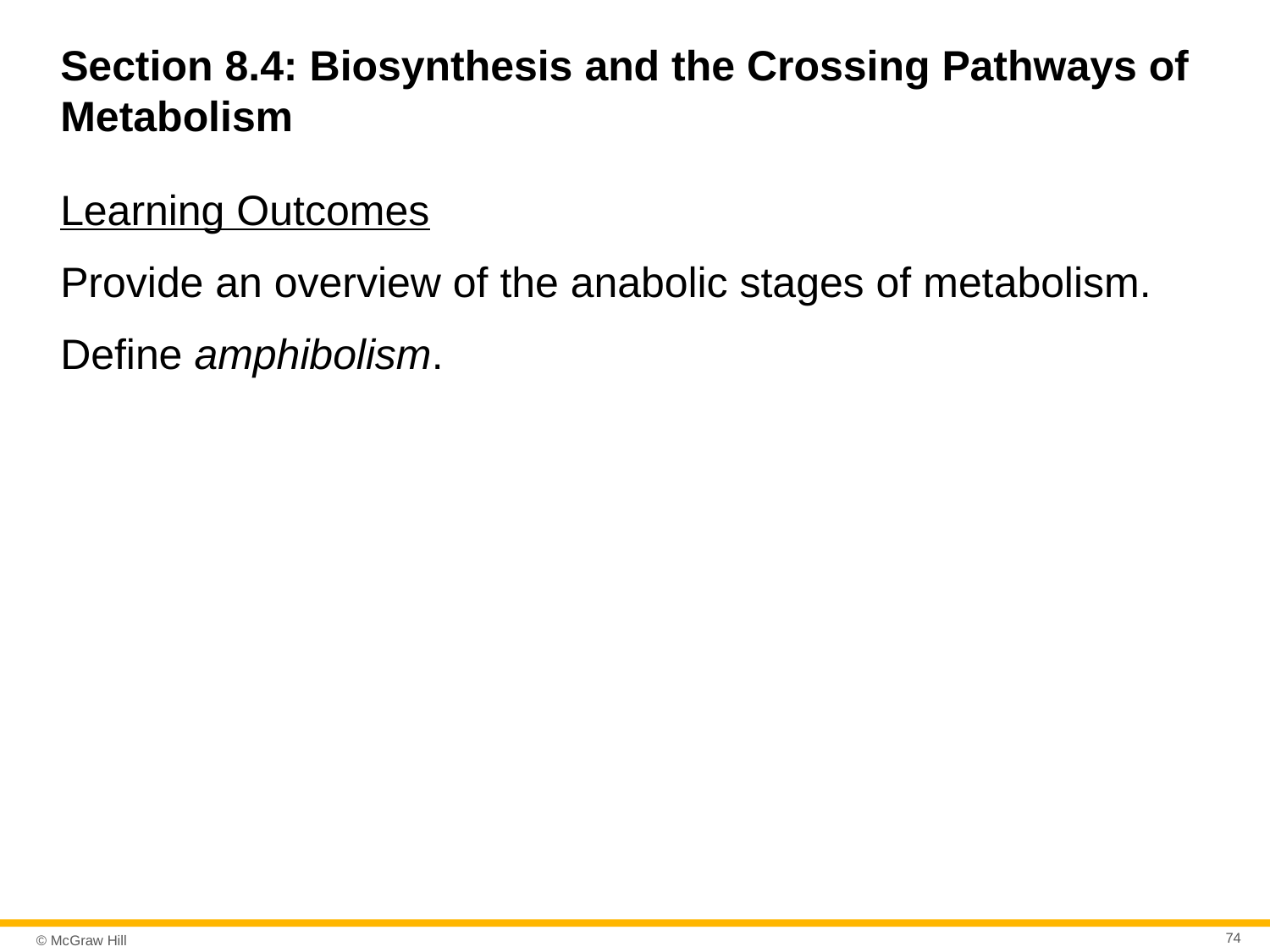

# Section 8.4: Biosynthesis and the Crossing Pathways of Metabolism
Learning Outcomes
Provide an overview of the anabolic stages of metabolism.
Define amphibolism.